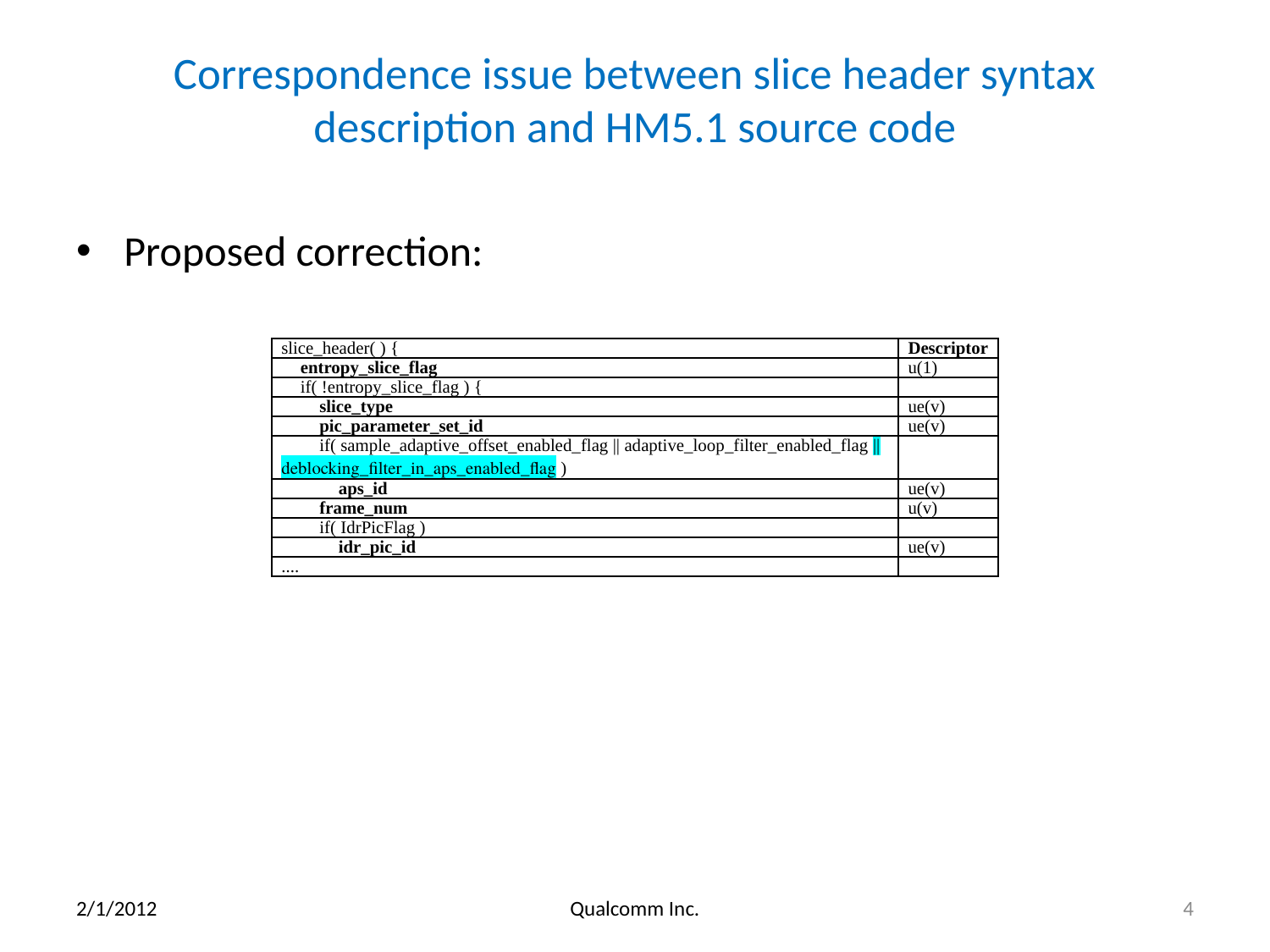

# Correspondence issue between slice header syntax description and HM5.1 source code

Proposed correction:
| slice\_header( ) { | Descriptor |
| --- | --- |
| entropy\_slice\_flag | u(1) |
| if( !entropy\_slice\_flag ) { |  |
| slice\_type | ue(v) |
| pic\_parameter\_set\_id | ue(v) |
| if( sample\_adaptive\_offset\_enabled\_flag || adaptive\_loop\_filter\_enabled\_flag || deblocking\_filter\_in\_aps\_enabled\_flag ) |  |
| aps\_id | ue(v) |
| frame\_num | u(v) |
| if( IdrPicFlag ) |  |
| idr\_pic\_id | ue(v) |
| .... |  |
2/1/2012
Qualcomm Inc.
4